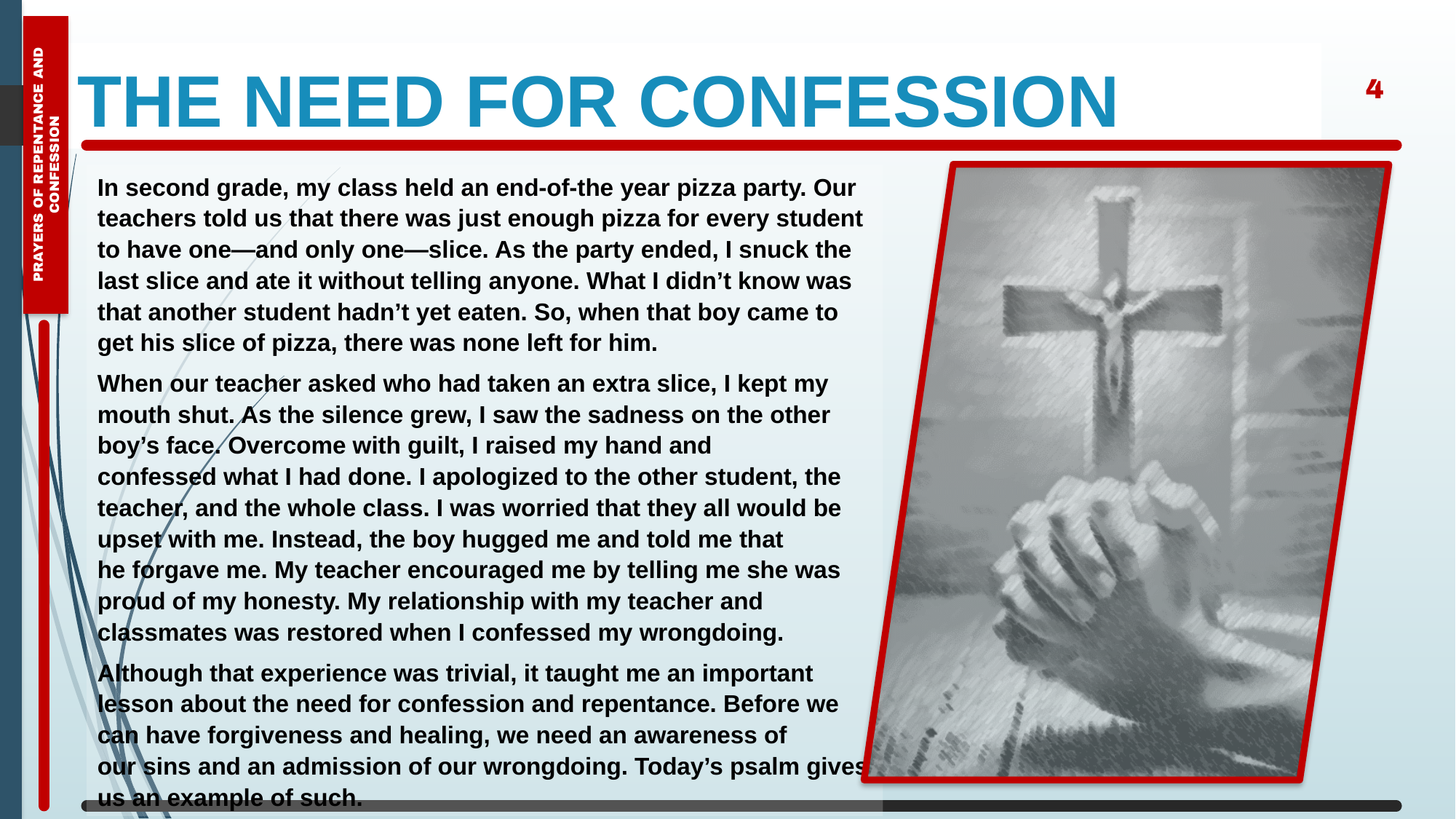

Prayers of Repentance and confession
# The Need for Confession
4
In second grade, my class held an end-of-the year pizza party. Our teachers told us that there was just enough pizza for every student to have one—and only one—slice. As the party ended, I snuck the last slice and ate it without telling anyone. What I didn’t know was that another student hadn’t yet eaten. So, when that boy came to get his slice of pizza, there was none left for him.

When our teacher asked who had taken an extra slice, I kept my mouth shut. As the silence grew, I saw the sadness on the other boy’s face. Overcome with guilt, I raised my hand and confessed what I had done. I apologized to the other student, the teacher, and the whole class. I was worried that they all would be upset with me. Instead, the boy hugged me and told me that he forgave me. My teacher encouraged me by telling me she was proud of my honesty. My relationship with my teacher and classmates was restored when I confessed my wrongdoing.

Although that experience was trivial, it taught me an important lesson about the need for confession and repentance. Before we can have forgiveness and healing, we need an awareness of our sins and an admission of our wrongdoing. Today’s psalm gives us an example of such.